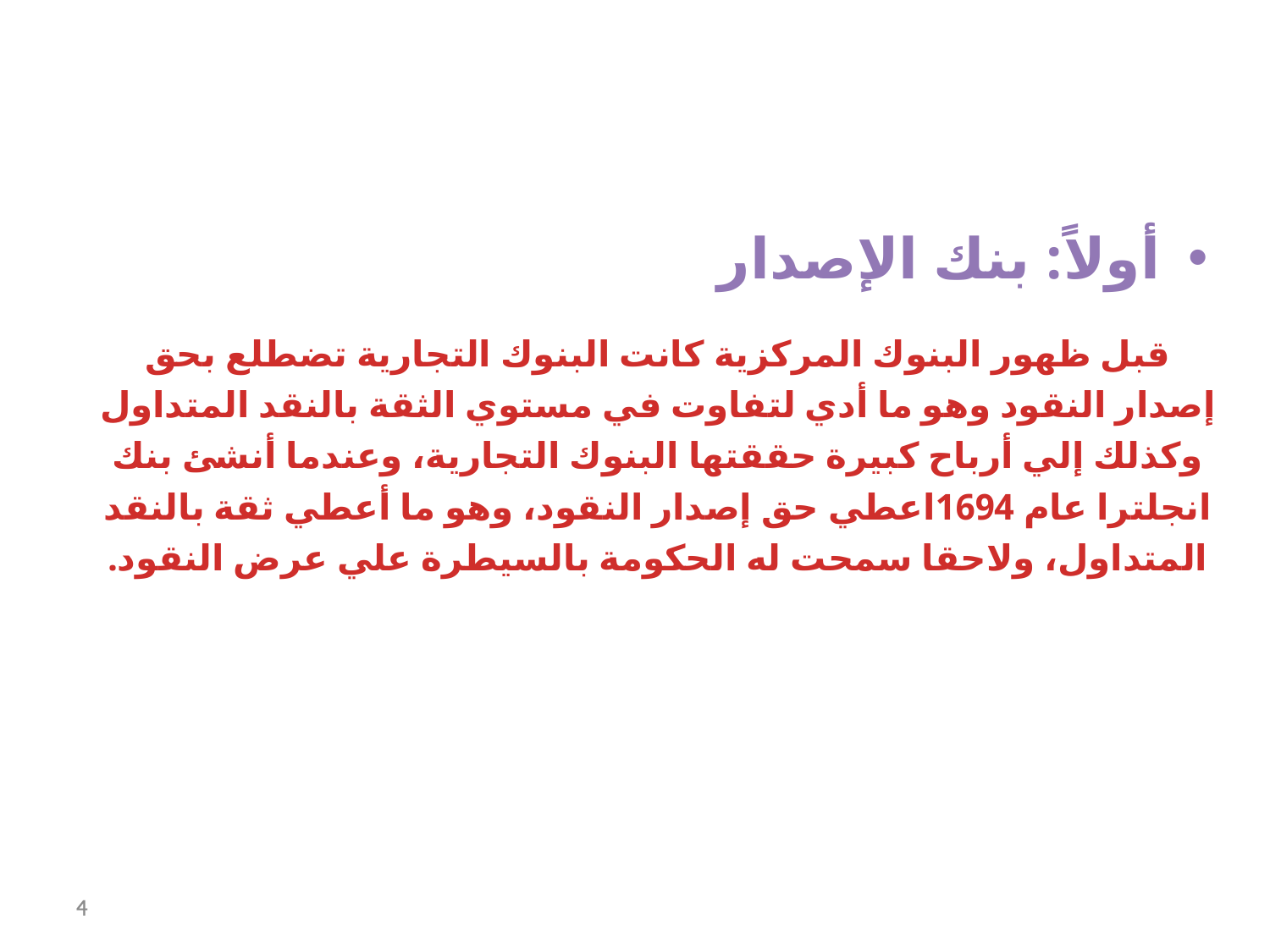

أولاً: بنك الإصدار
قبل ظهور البنوك المركزية كانت البنوك التجارية تضطلع بحق إصدار النقود وهو ما أدي لتفاوت في مستوي الثقة بالنقد المتداول وكذلك إلي أرباح كبيرة حققتها البنوك التجارية، وعندما أنشئ بنك انجلترا عام 1694اعطي حق إصدار النقود، وهو ما أعطي ثقة بالنقد المتداول، ولاحقا سمحت له الحكومة بالسيطرة علي عرض النقود.

4